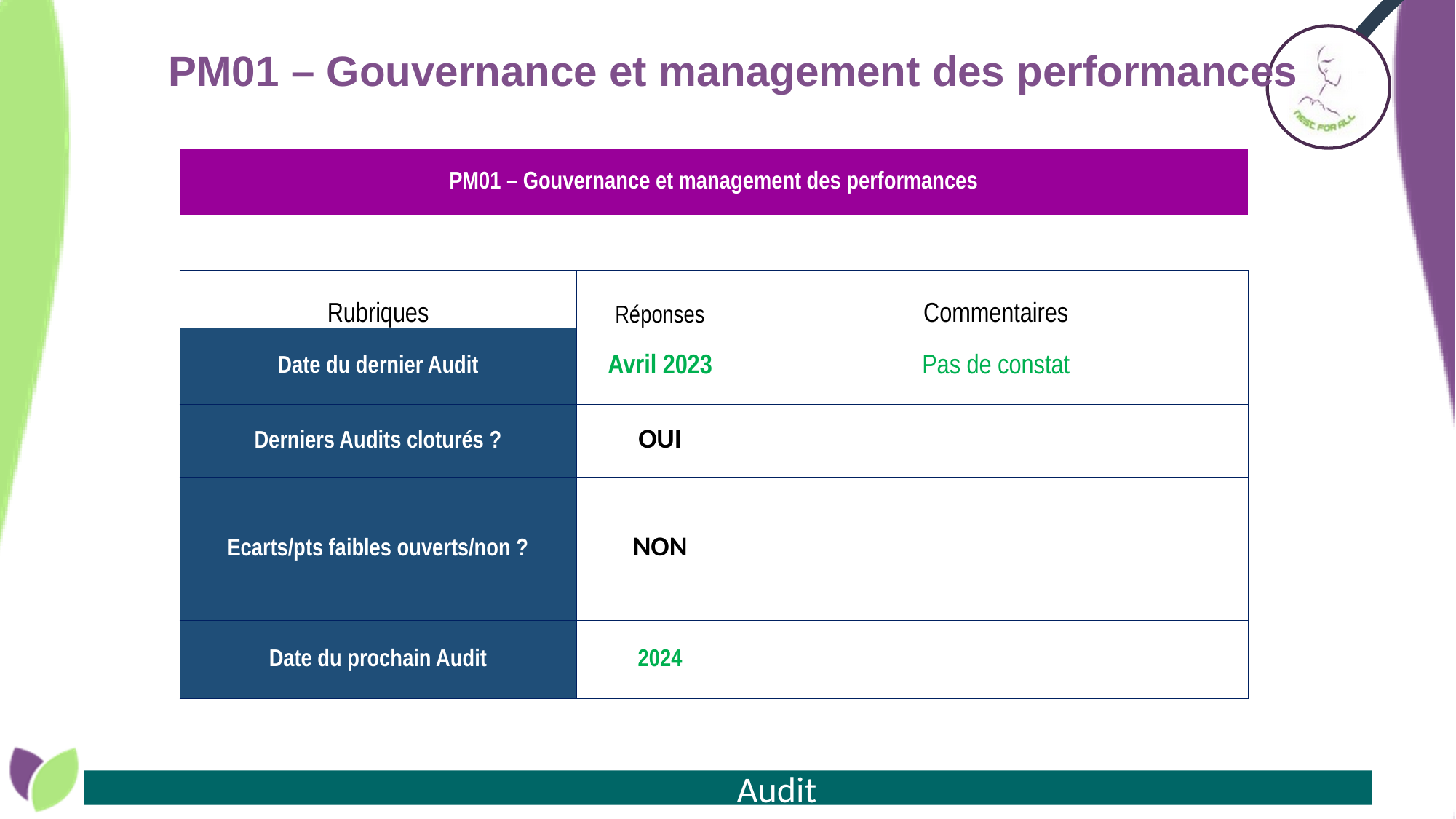

# PM01 – Gouvernance et management des performances
| PM01 – Gouvernance et management des performances |  |  |
| --- | --- | --- |
|  |  |  |
| Rubriques | Réponses | Commentaires |
| Date du dernier Audit | Avril 2023 | Pas de constat |
| Derniers Audits cloturés ? | OUI |  |
| Ecarts/pts faibles ouverts/non ? | NON |  |
| Date du prochain Audit | 2024 |  |
Audit